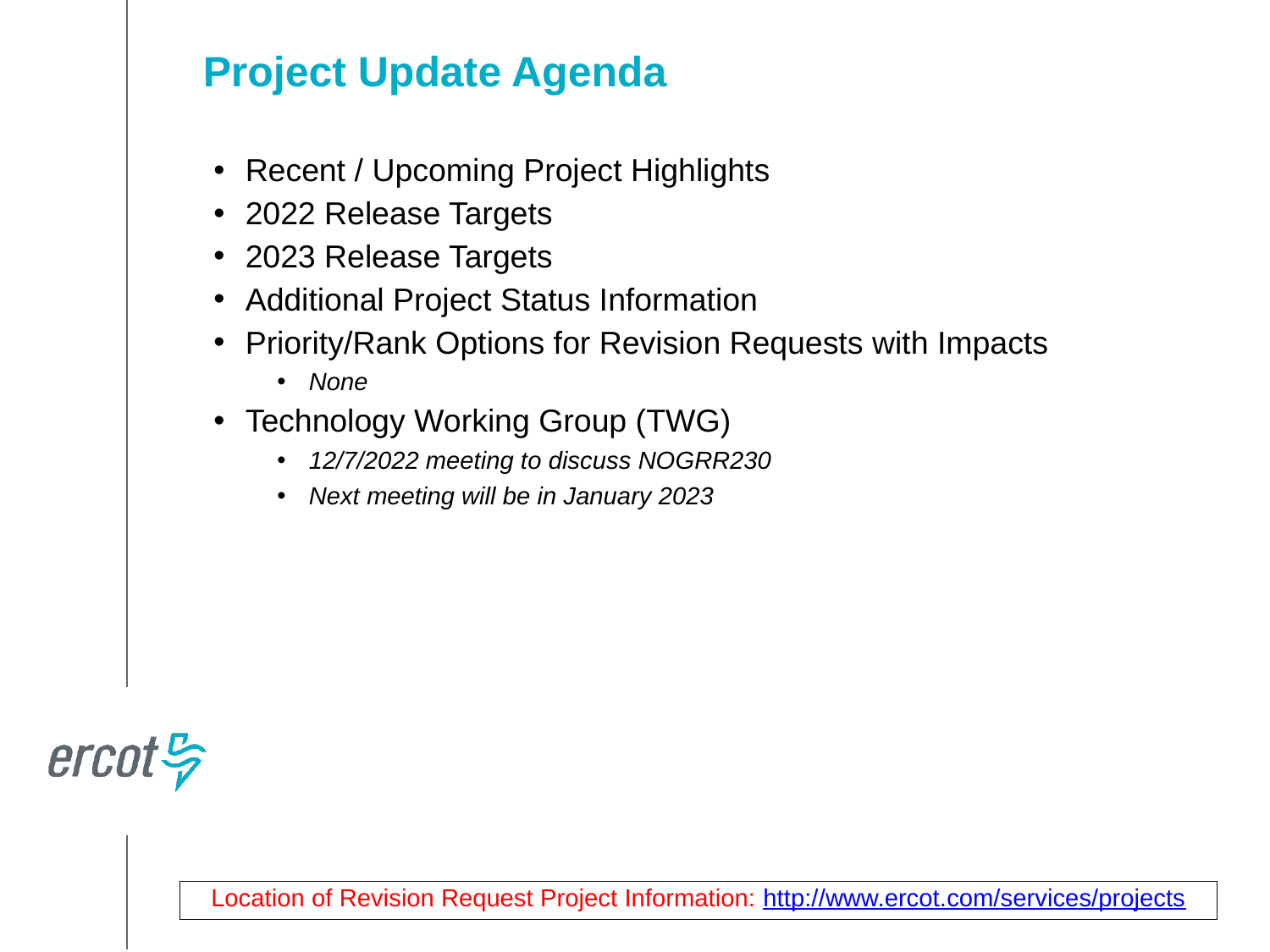

Project Update Agenda
Recent / Upcoming Project Highlights
2022 Release Targets
2023 Release Targets
Additional Project Status Information
Priority/Rank Options for Revision Requests with Impacts
None
Technology Working Group (TWG)
12/7/2022 meeting to discuss NOGRR230
Next meeting will be in January 2023
Location of Revision Request Project Information: http://www.ercot.com/services/projects